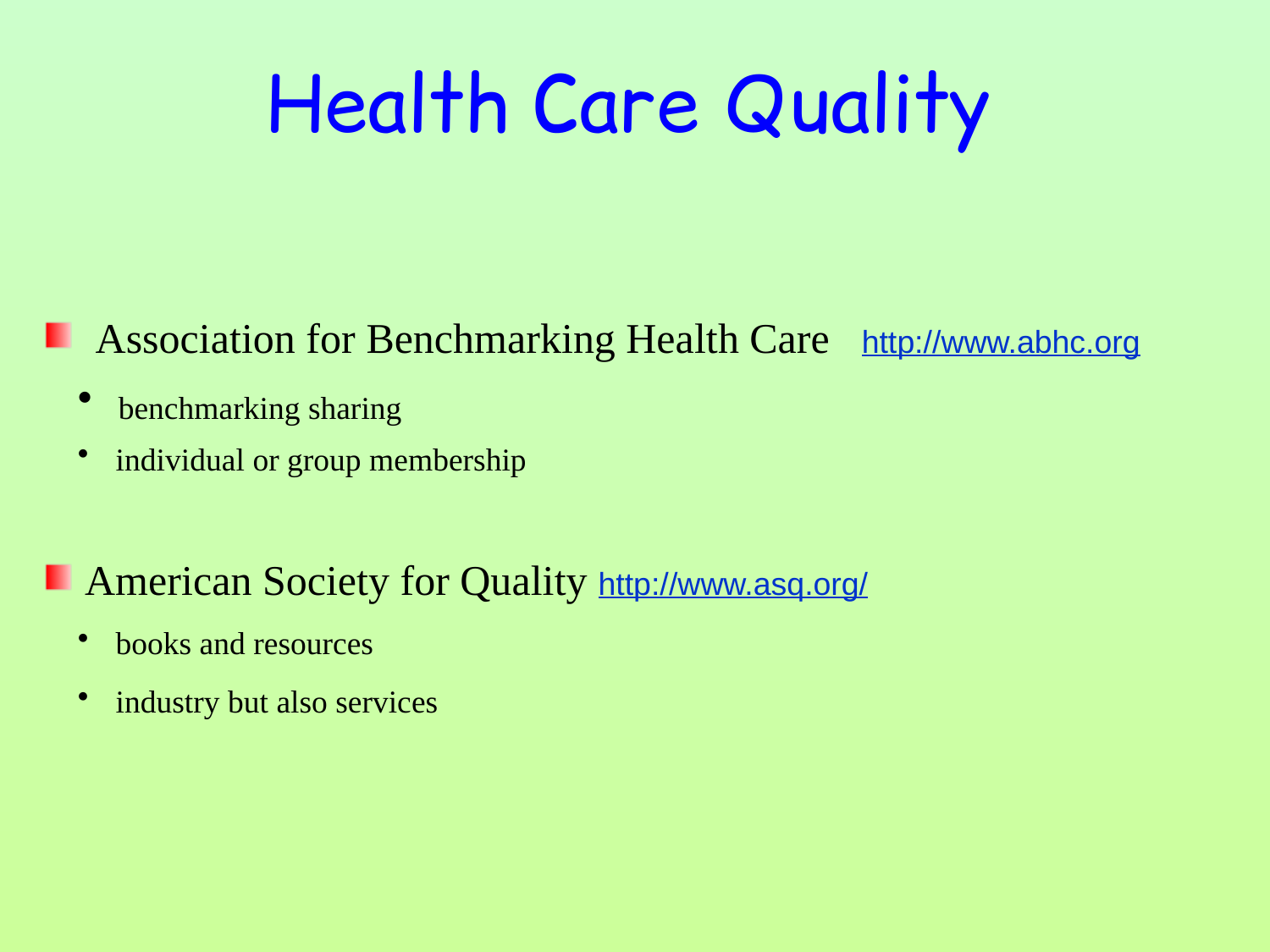

# Health Care Quality

  Association for Benchmarking Health Care   http://www.abhc.org
 benchmarking sharing
 individual or group membership

 American Society for Quality http://www.asq.org/
 books and resources
 industry but also services